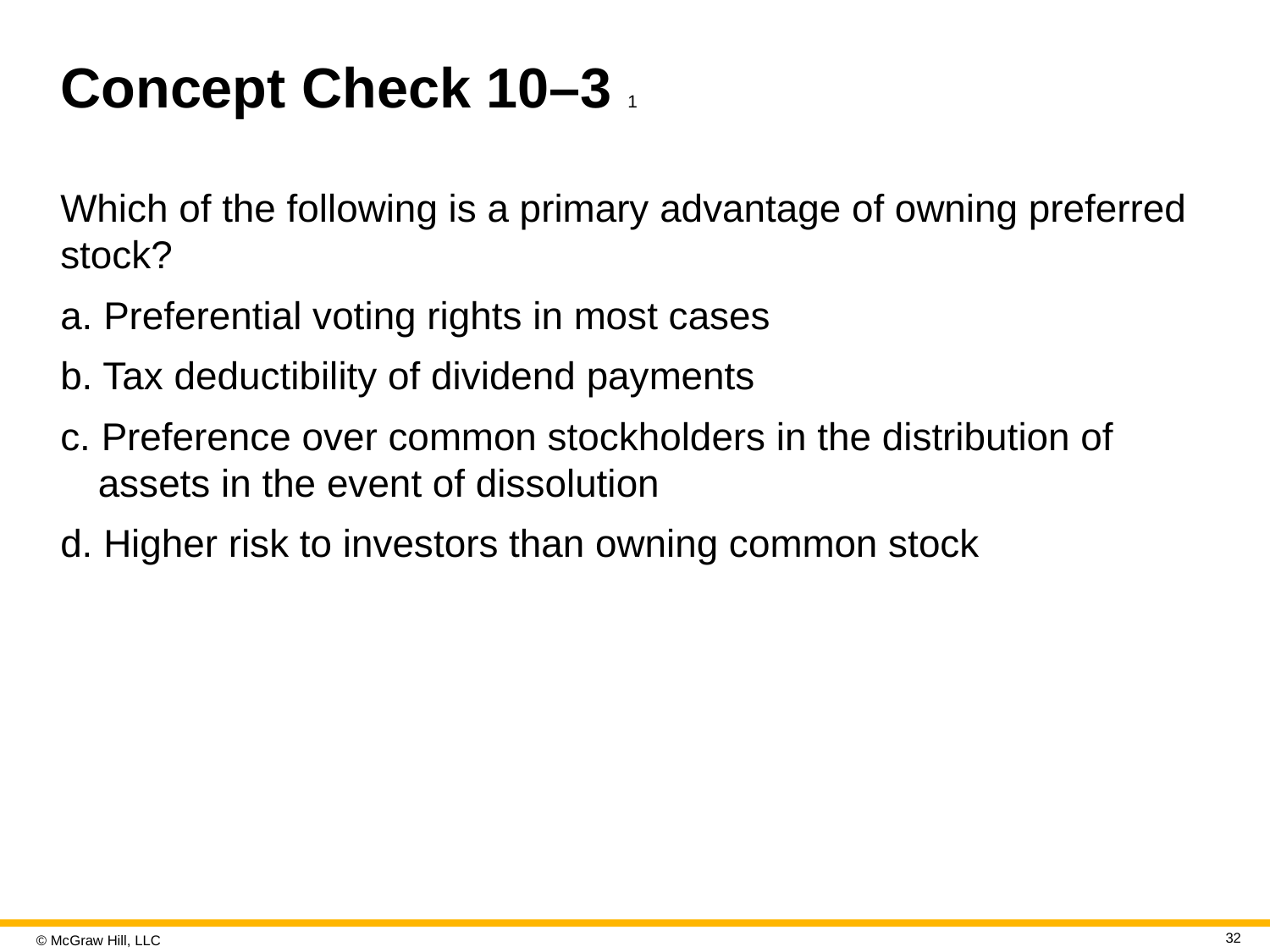

# Concept Check 10–3 1
Which of the following is a primary advantage of owning preferred stock?
a. Preferential voting rights in most cases
b. Tax deductibility of dividend payments
c. Preference over common stockholders in the distribution of assets in the event of dissolution
d. Higher risk to investors than owning common stock
32